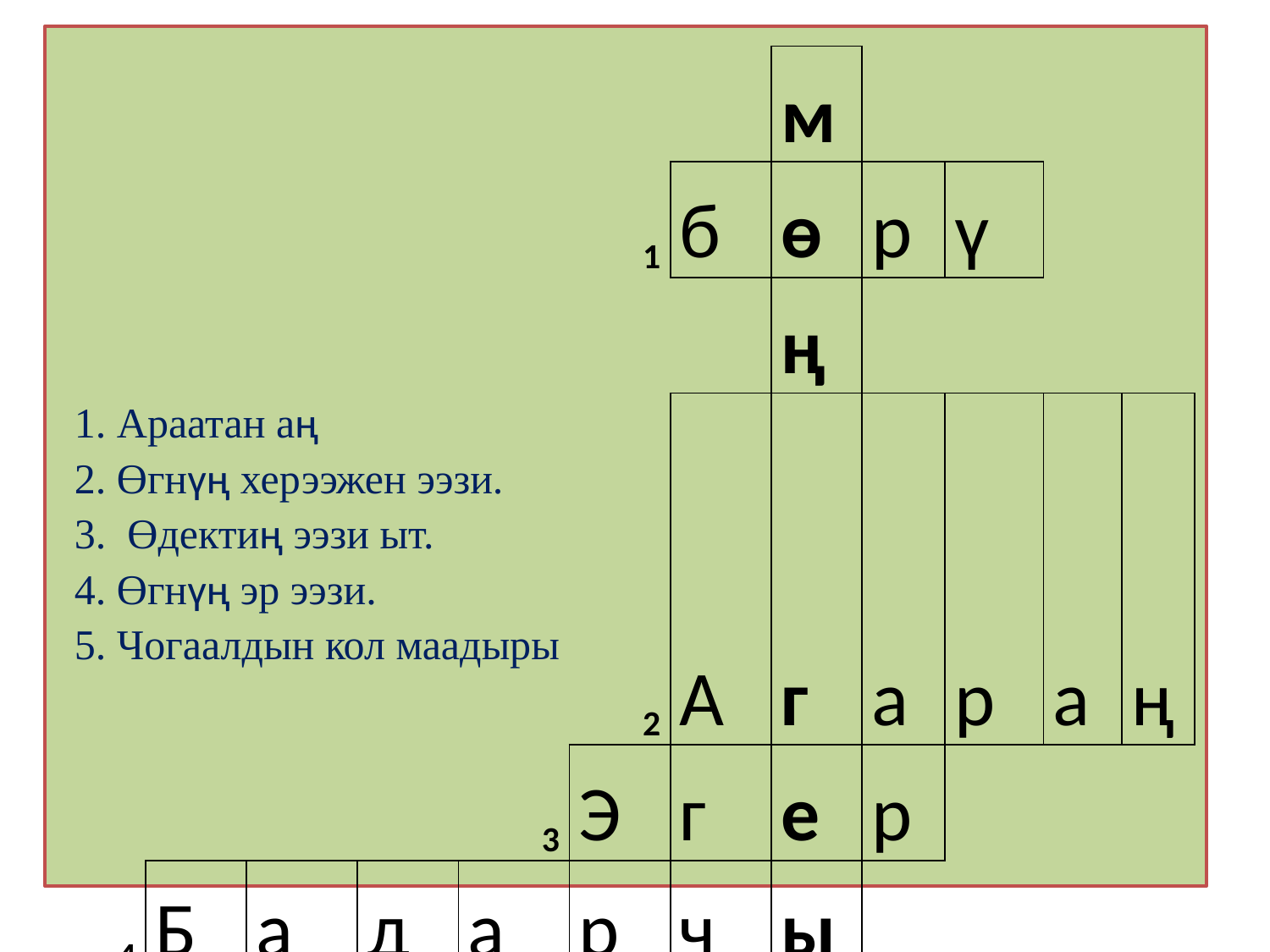

| 1. Араатан аң 2. Өгнүң херээжен ээзи. 3. Өдектиң ээзи ыт. 4. Өгнүң эр ээзи. 5. Чогаалдын кол маадыры |  |  |  |  |  |  | м |  |  |  |  |
| --- | --- | --- | --- | --- | --- | --- | --- | --- | --- | --- | --- |
|  |  |  |  |  | 1 | б | ѳ | р | ү |  |  |
|  |  |  |  |  |  |  | ң |  |  |  |  |
|  |  |  |  |  | 2 | А | г | а | р | а | ң |
|  |  |  |  | 3 | Э | г | е | р |  |  |  |
| 4 | Б | а | д | а | р | ч | ы |  |  |  |  |
|  |  | 5 | Д | о | з | а | р |  |  |  |  |